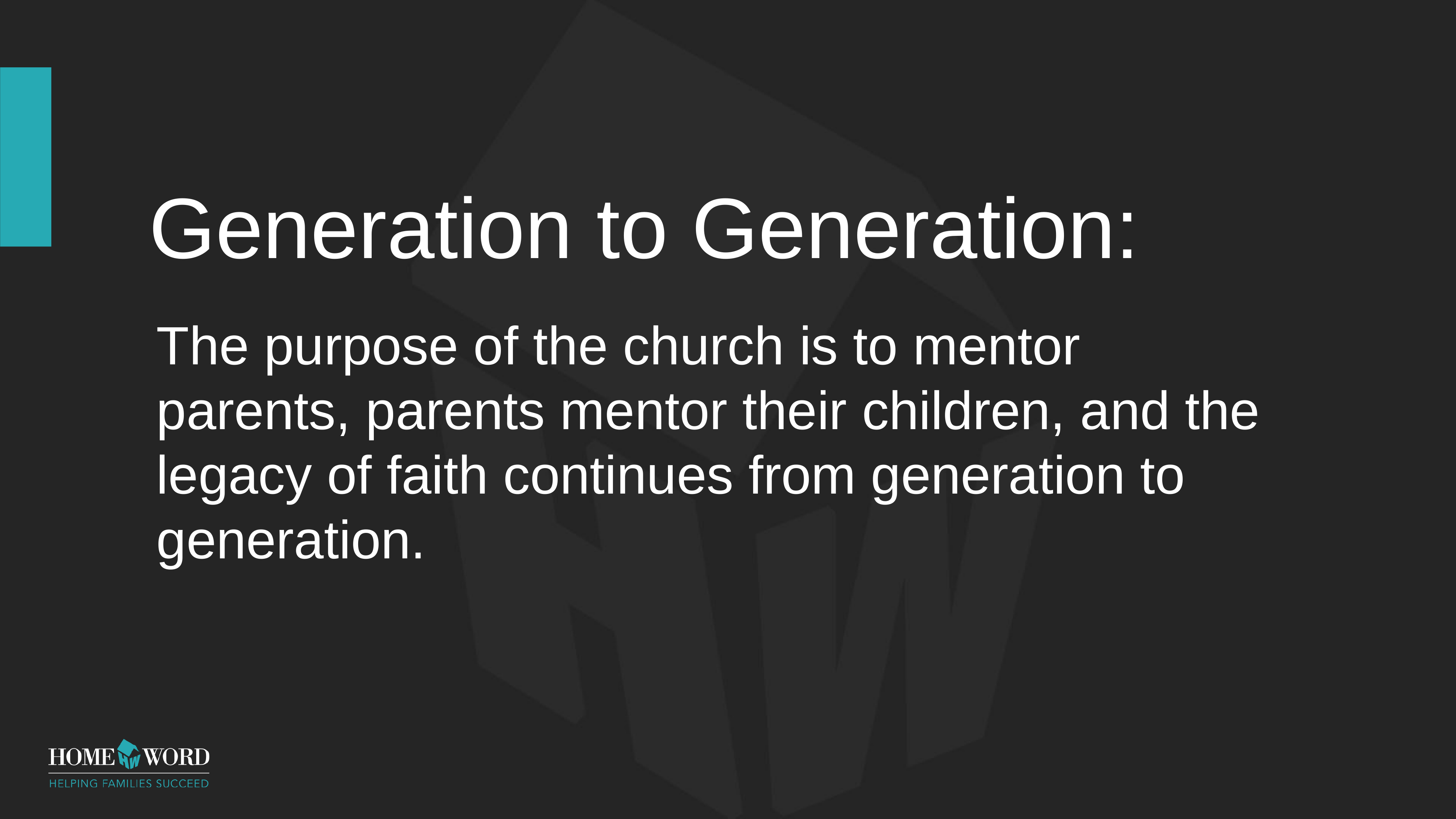

Generation to Generation:
# The purpose of the church is to mentor parents, parents mentor their children, and the legacy of faith continues from generation to generation.